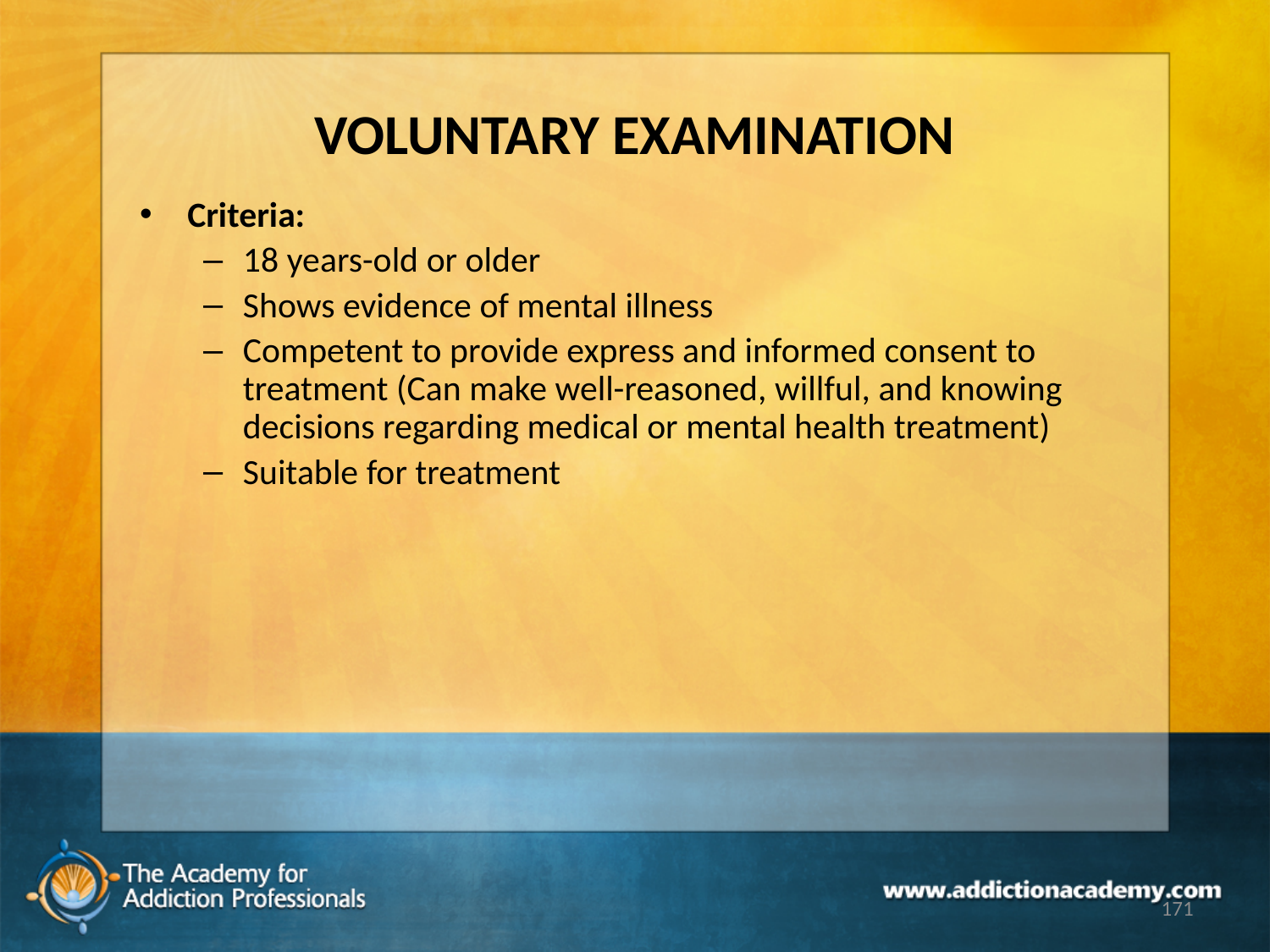

# VOLUNTARY EXAMINATION
Criteria:
18 years-old or older
Shows evidence of mental illness
Competent to provide express and informed consent to treatment (Can make well-reasoned, willful, and knowing decisions regarding medical or mental health treatment)
Suitable for treatment
171